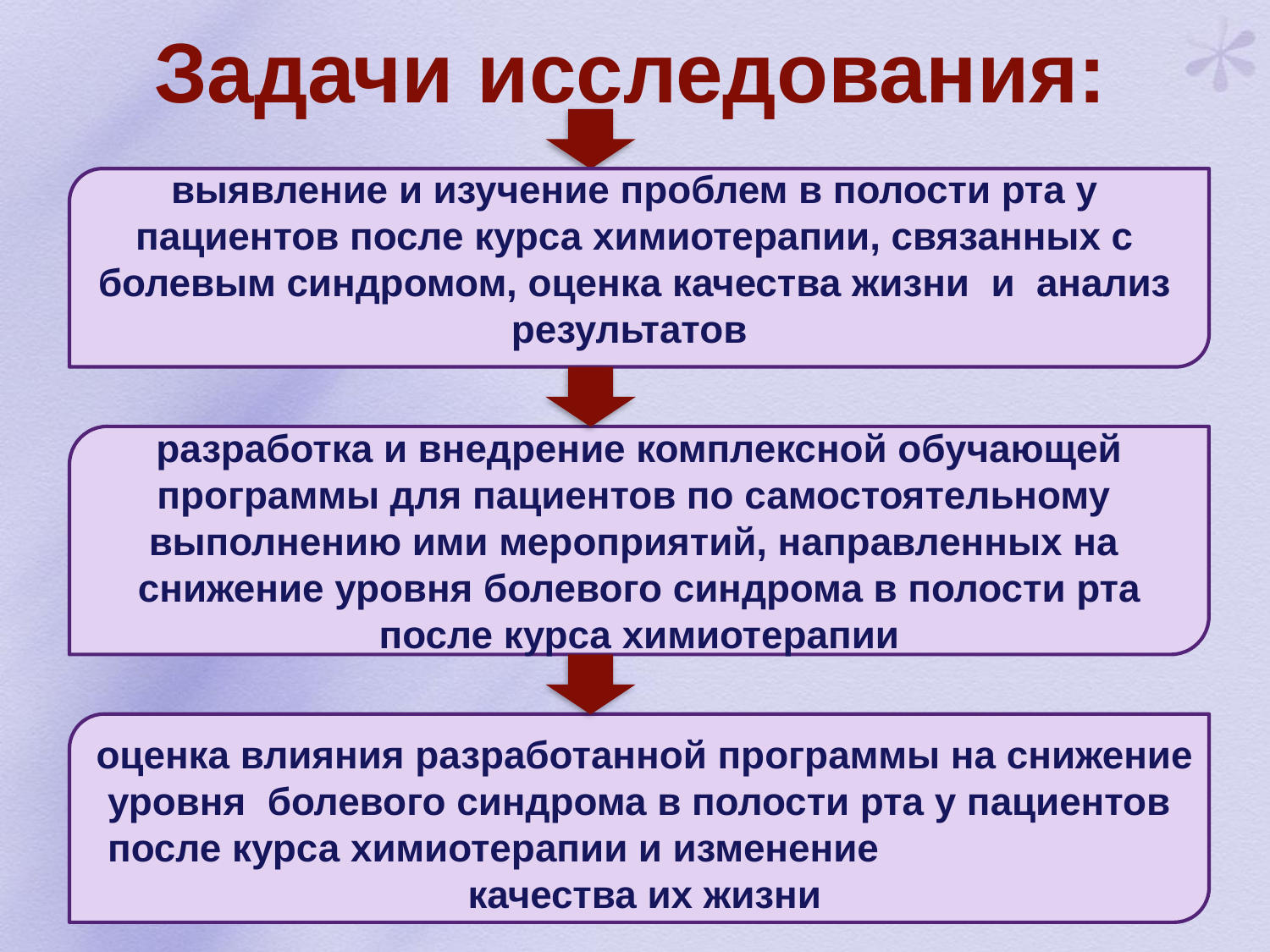

# Задачи исследования:

выявление и изучение проблем в полости рта у пациентов после курса химиотерапии, связанных с болевым синдромом, оценка качества жизни  и  анализ результатов

разработка и внедрение комплексной обучающей программы для пациентов по самостоятельному  выполнению ими мероприятий, направленных на  снижение уровня болевого синдрома в полости рта после курса химиотерапии

оценка влияния разработанной программы на снижение уровня  болевого синдрома в полости рта у пациентов  после курса химиотерапии и изменение                             качества их жизни